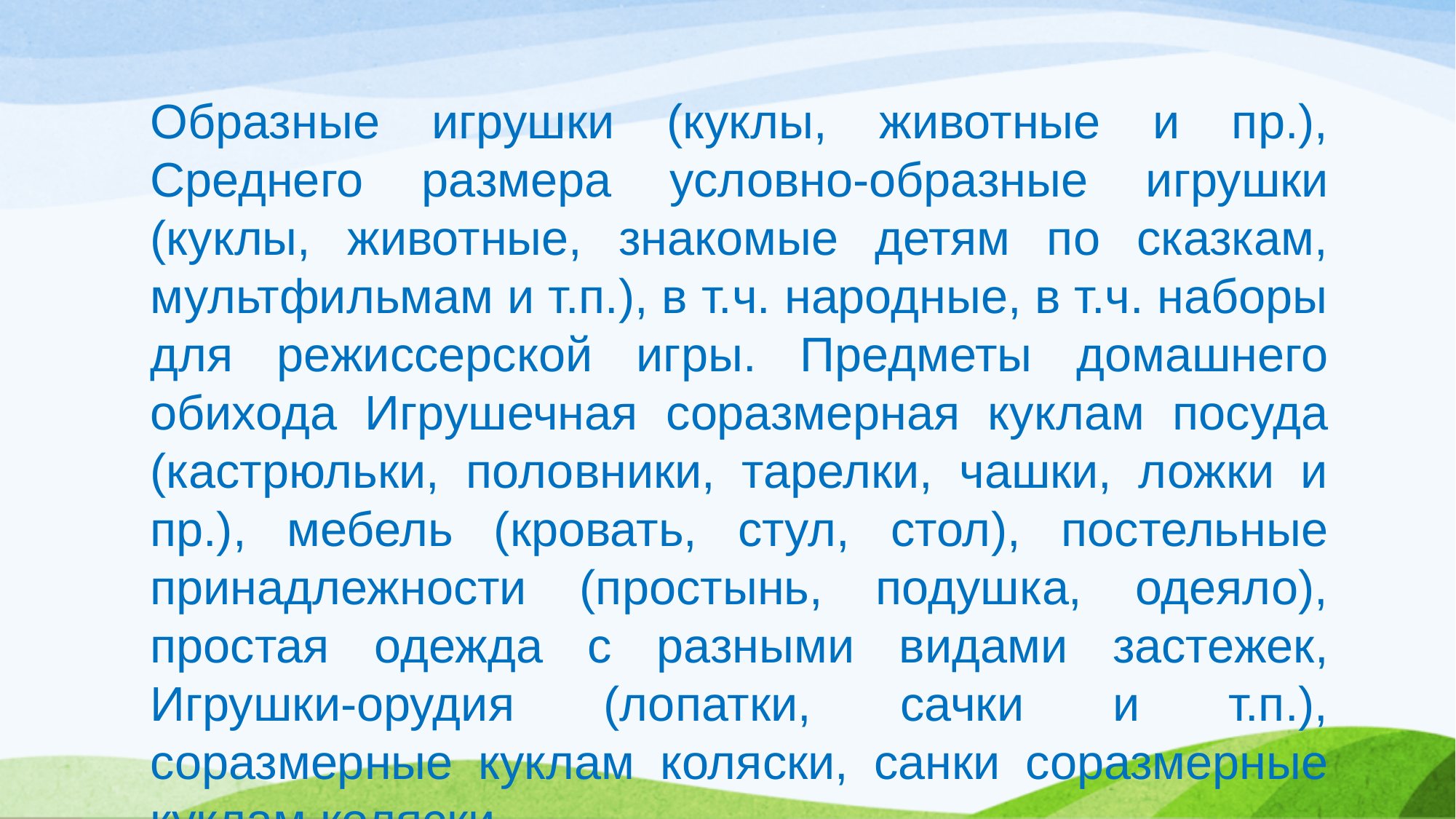

Образные игрушки (куклы, животные и пр.), Среднего размера условно-образные игрушки (куклы, животные, знакомые детям по сказкам, мультфильмам и т.п.), в т.ч. народные, в т.ч. наборы для режиссерской игры. Предметы домашнего обихода Игрушечная соразмерная куклам посуда (кастрюльки, половники, тарелки, чашки, ложки и пр.), мебель (кровать, стул, стол), постельные принадлежности (простынь, подушка, одеяло), простая одежда с разными видами застежек, Игрушки-орудия (лопатки, сачки и т.п.), соразмерные куклам коляски, санки соразмерные куклам коляски.